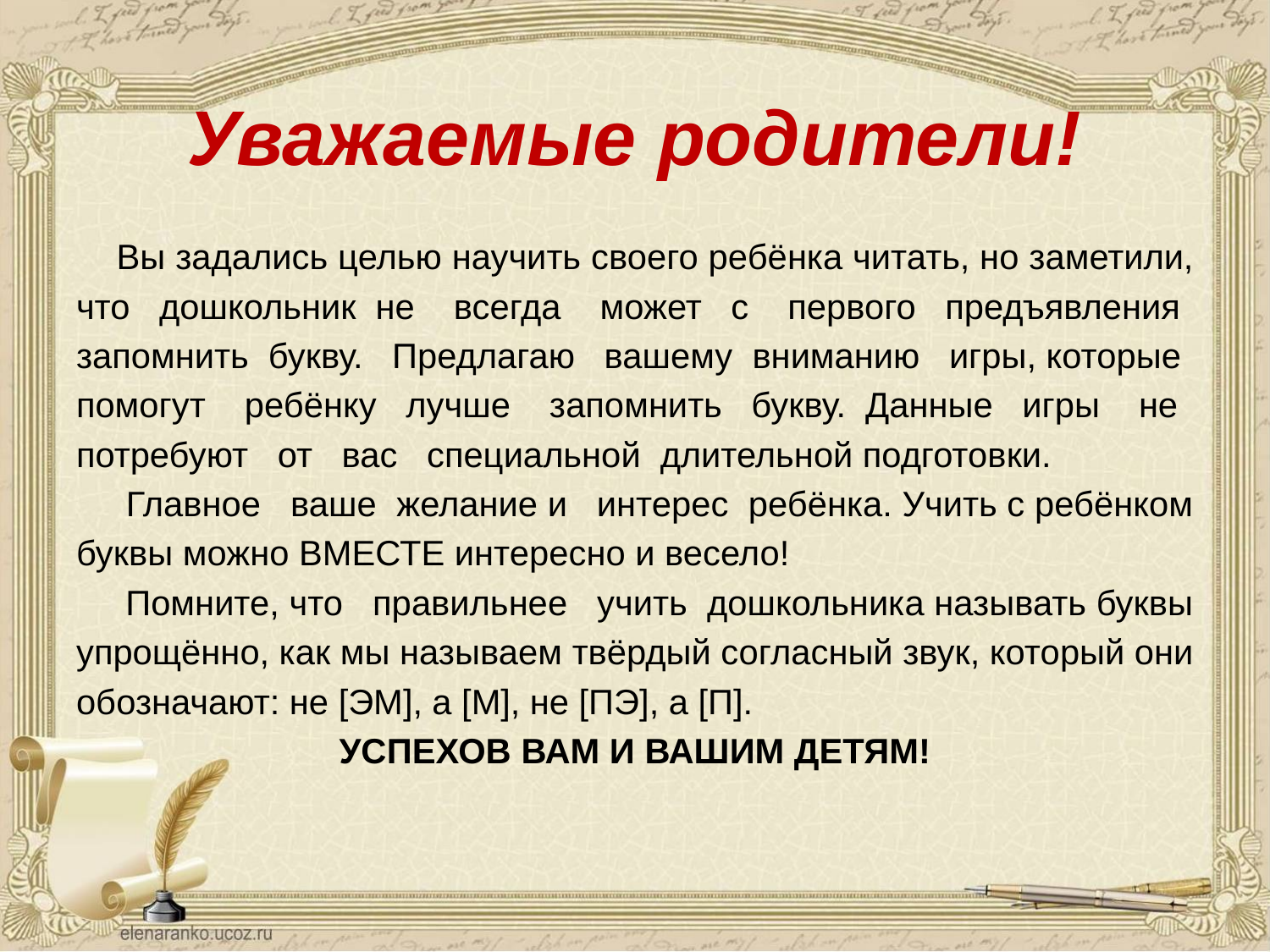

# Уважаемые родители!

    Вы задались целью научить своего ребёнка читать, но заметили,
что   дошкольник  не    всегда    может   с    первого   предъявления
запомнить  букву.   Предлагаю   вашему  вниманию   игры, которые
помогут    ребёнку   лучше    запомнить   букву.  Данные   игры    не
потребуют   от   вас   специальной  длительной подготовки.
     Главное   ваше  желание и   интерес  ребёнка. Учить с ребёнком
буквы можно ВМЕСТЕ интересно и весело!
     Помните, что   правильнее   учить  дошкольника называть буквы
упрощённо, как мы называем твёрдый согласный звук, который они
обозначают: не [ЭМ], а [М], не [ПЭ], а [П].
УСПЕХОВ ВАМ И ВАШИМ ДЕТЯМ!